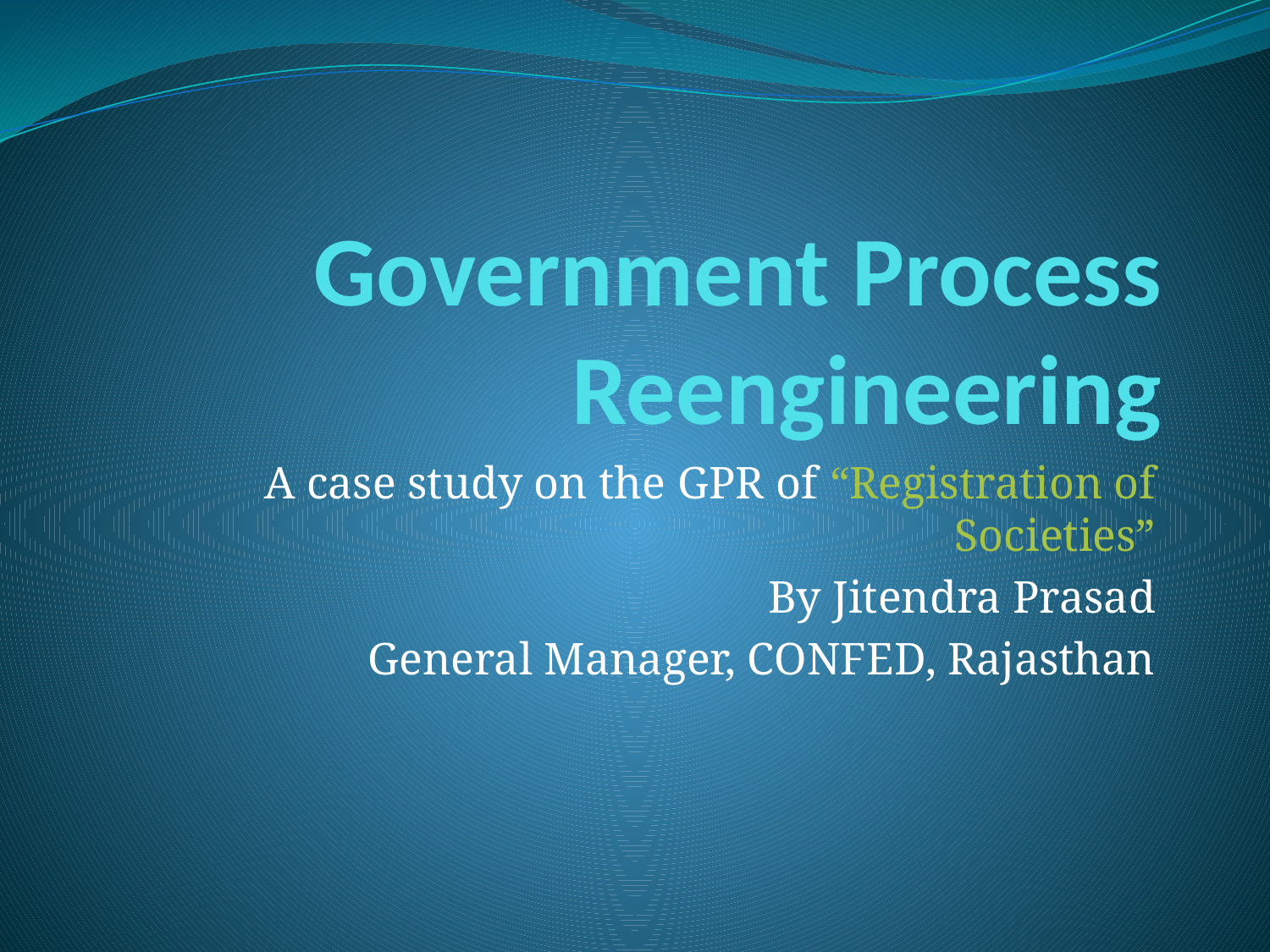

# Government Process Reengineering
A case study on the GPR of “Registration of Societies”
By Jitendra Prasad
General Manager, CONFED, Rajasthan